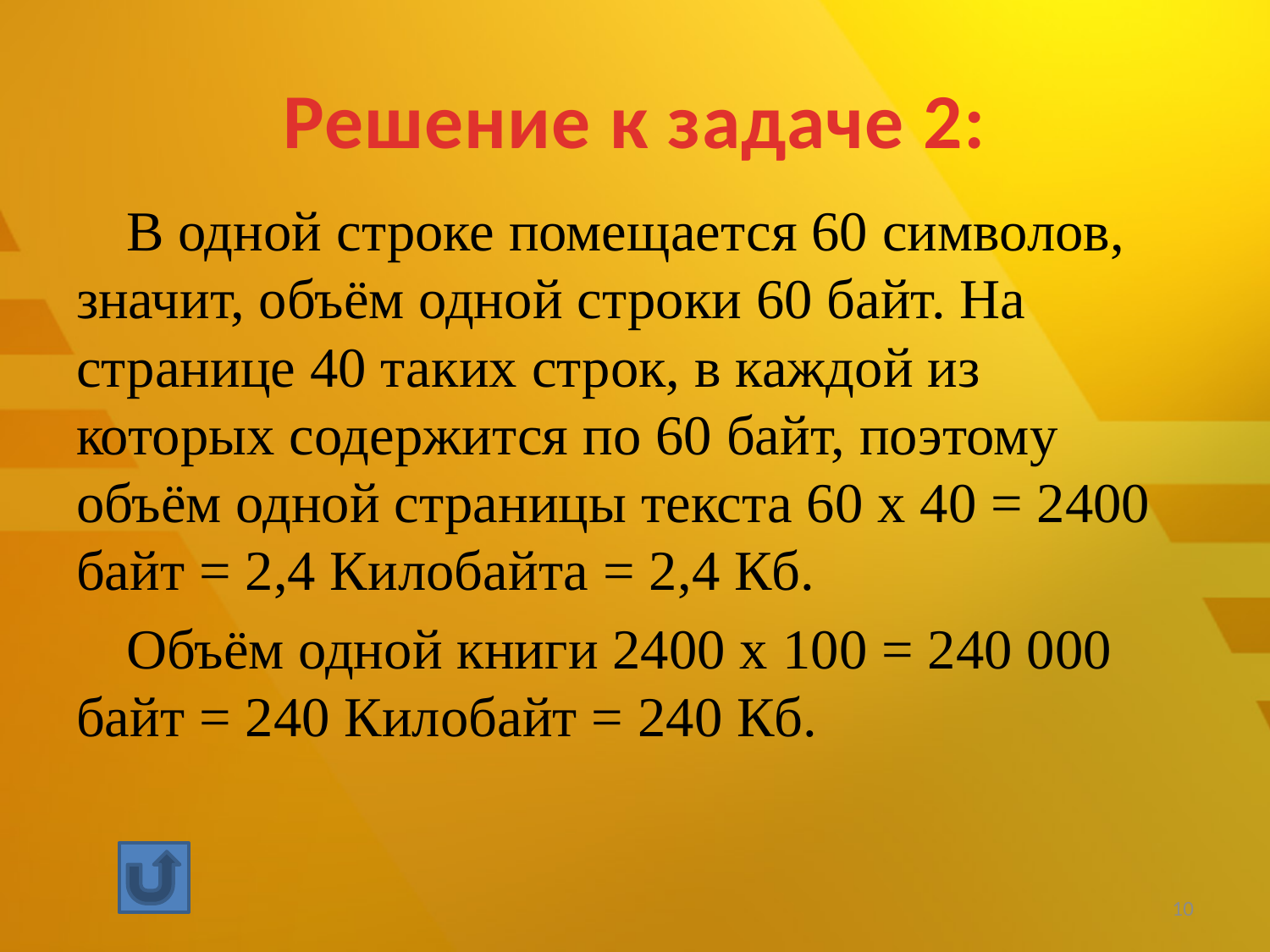

# Решение к задаче 2:
В одной строке помещается 60 символов, значит, объём одной строки 60 байт. На странице 40 таких строк, в каждой из которых содержится по 60 байт, поэтому объём одной страницы текста 60 x 40 = 2400 байт = 2,4 Килобайта = 2,4 Кб.
Объём одной книги 2400 x 100 = 240 000 байт = 240 Килобайт = 240 Кб.

10